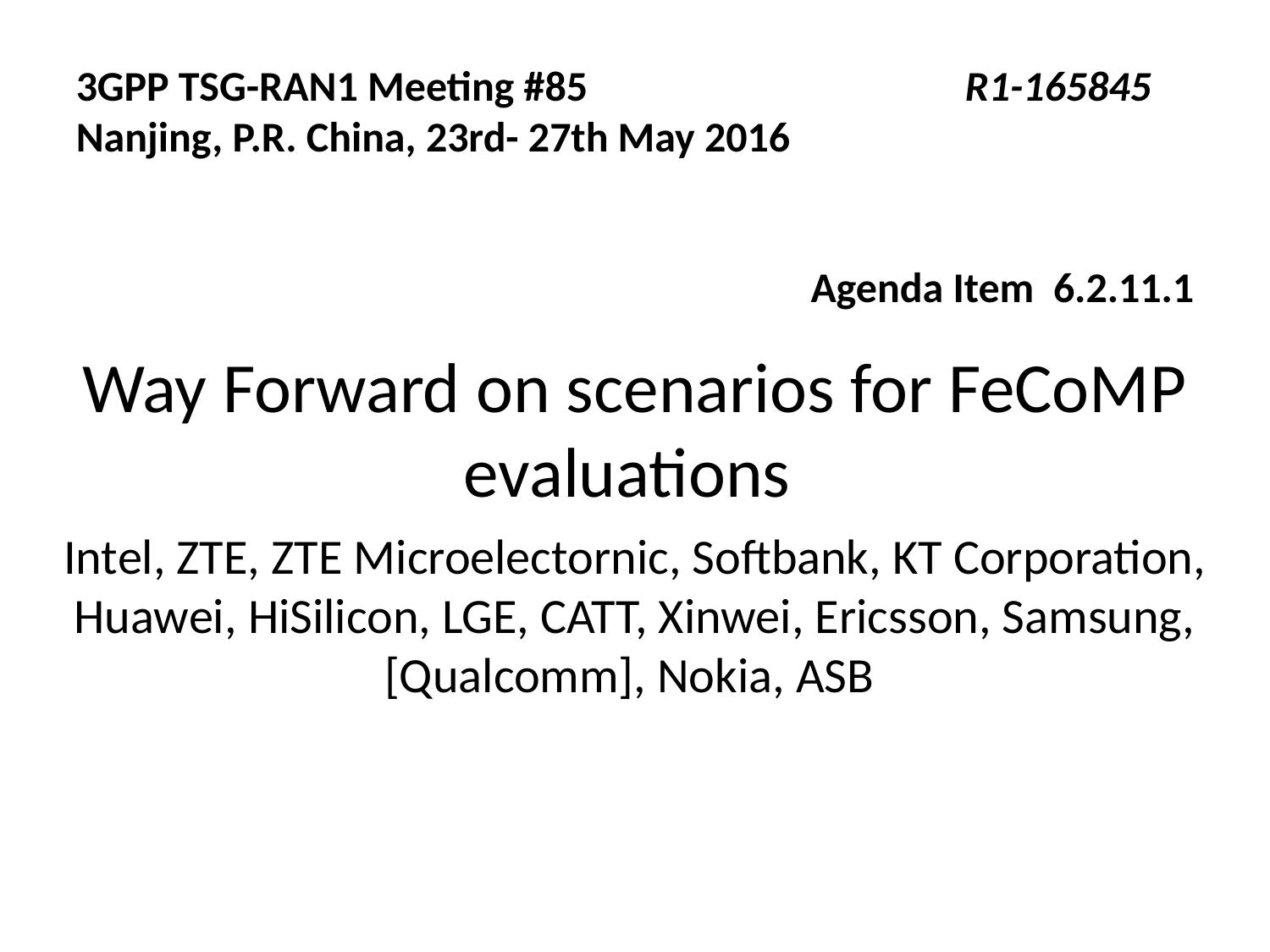

3GPP TSG-RAN1 Meeting #85			R1-165845
Nanjing, P.R. China, 23rd- 27th May 2016
Agenda Item  6.2.11.1
Way Forward on scenarios for FeCoMP evaluations
Intel, ZTE, ZTE Microelectornic, Softbank, KT Corporation, Huawei, HiSilicon, LGE, CATT, Xinwei, Ericsson, Samsung, [Qualcomm], Nokia, ASB